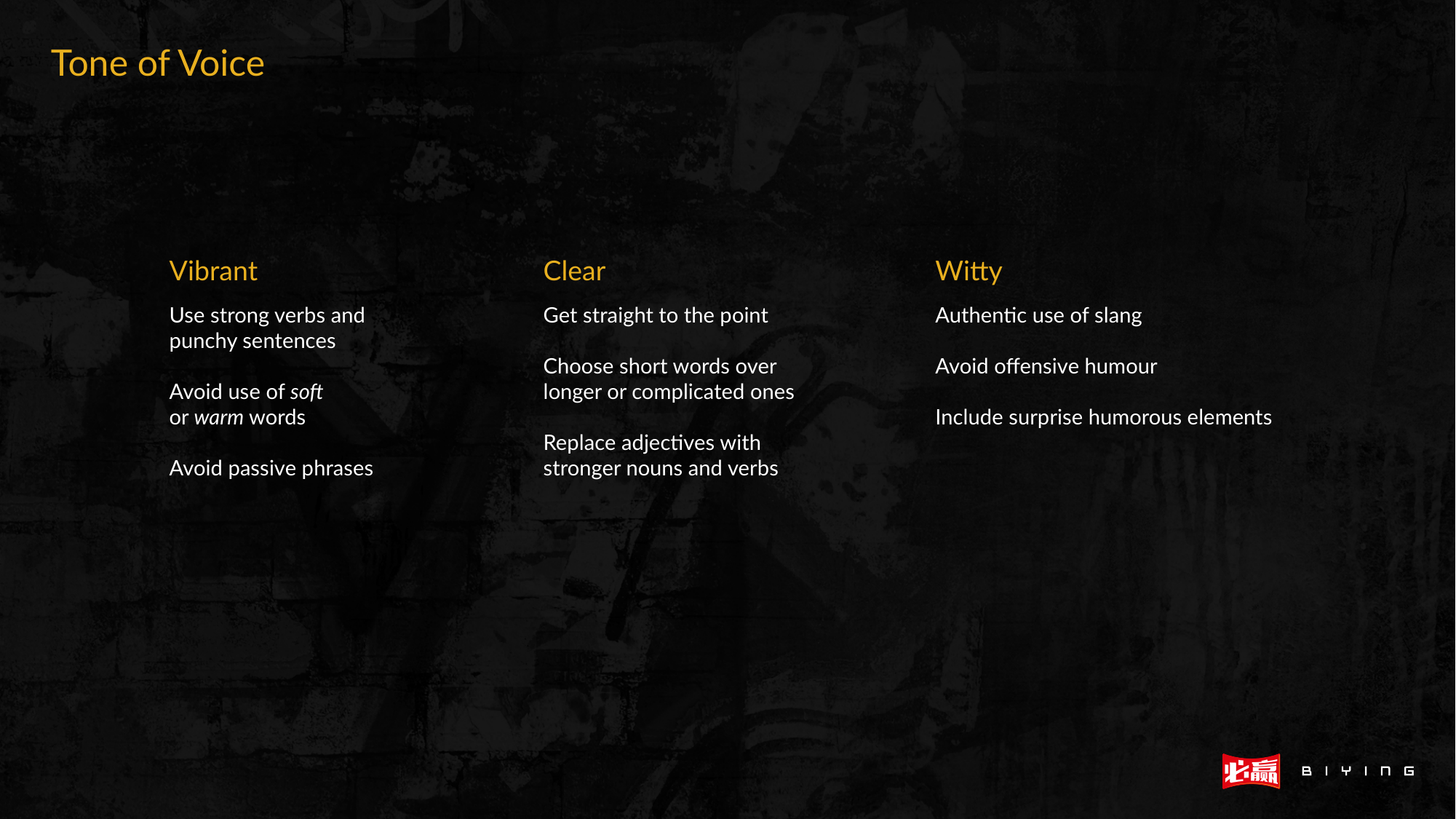

Tone of Voice
| Vibrant | Clear | Witty |
| --- | --- | --- |
| Use strong verbs and punchy sentences Avoid use of soft or warm words Avoid passive phrases | Get straight to the point Choose short words over longer or complicated ones Replace adjectives with stronger nouns and verbs | Authentic use of slang Avoid offensive humour Include surprise humorous elements |